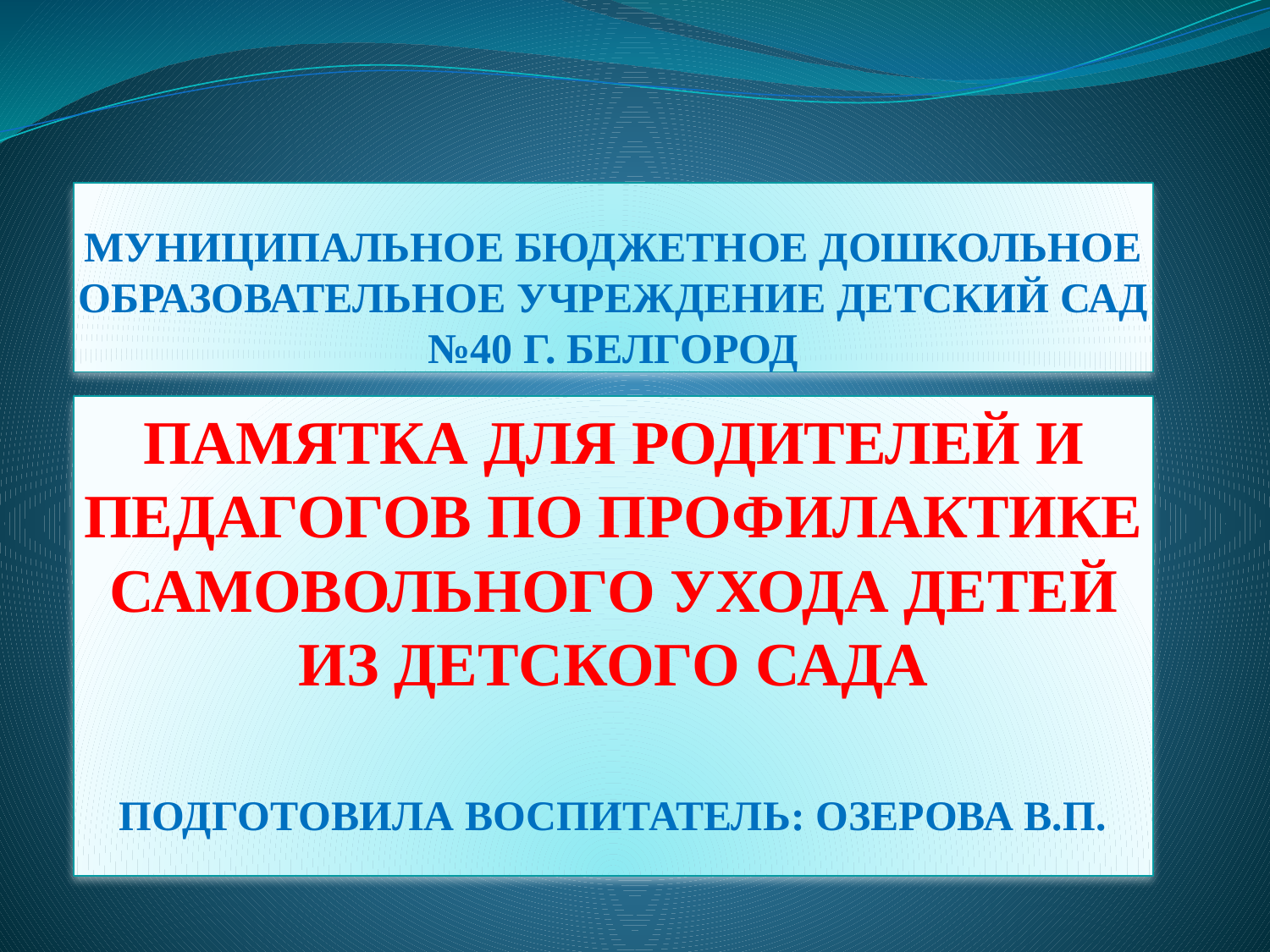

# МУНИЦИПАЛЬНОЕ БЮДЖЕТНОЕ ДОШКОЛЬНОЕ ОБРАЗОВАТЕЛЬНОЕ УЧРЕЖДЕНИЕ ДЕТСКИЙ САД №40 Г. БЕЛГОРОД
ПАМЯТКА ДЛЯ РОДИТЕЛЕЙ И ПЕДАГОГОВ ПО ПРОФИЛАКТИКЕ САМОВОЛЬНОГО УХОДА ДЕТЕЙ ИЗ ДЕТСКОГО САДА

ПОДГОТОВИЛА ВОСПИТАТЕЛЬ: ОЗЕРОВА В.П.